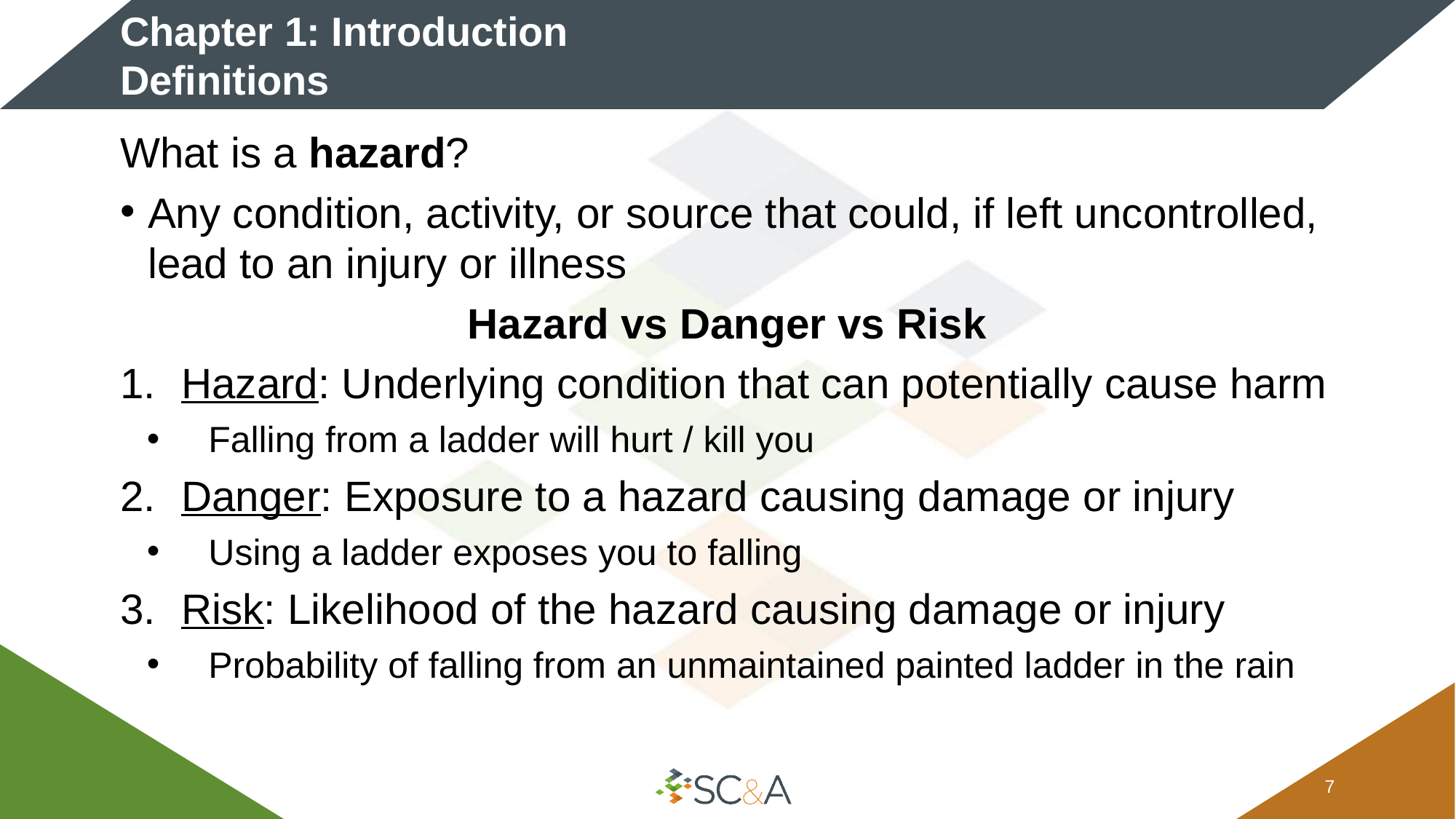

# Chapter 1: Introduction Definitions
What is a hazard?
Any condition, activity, or source that could, if left uncontrolled, lead to an injury or illness
Hazard vs Danger vs Risk
Hazard: Underlying condition that can potentially cause harm
Falling from a ladder will hurt / kill you
Danger: Exposure to a hazard causing damage or injury
Using a ladder exposes you to falling
Risk: Likelihood of the hazard causing damage or injury
Probability of falling from an unmaintained painted ladder in the rain
7